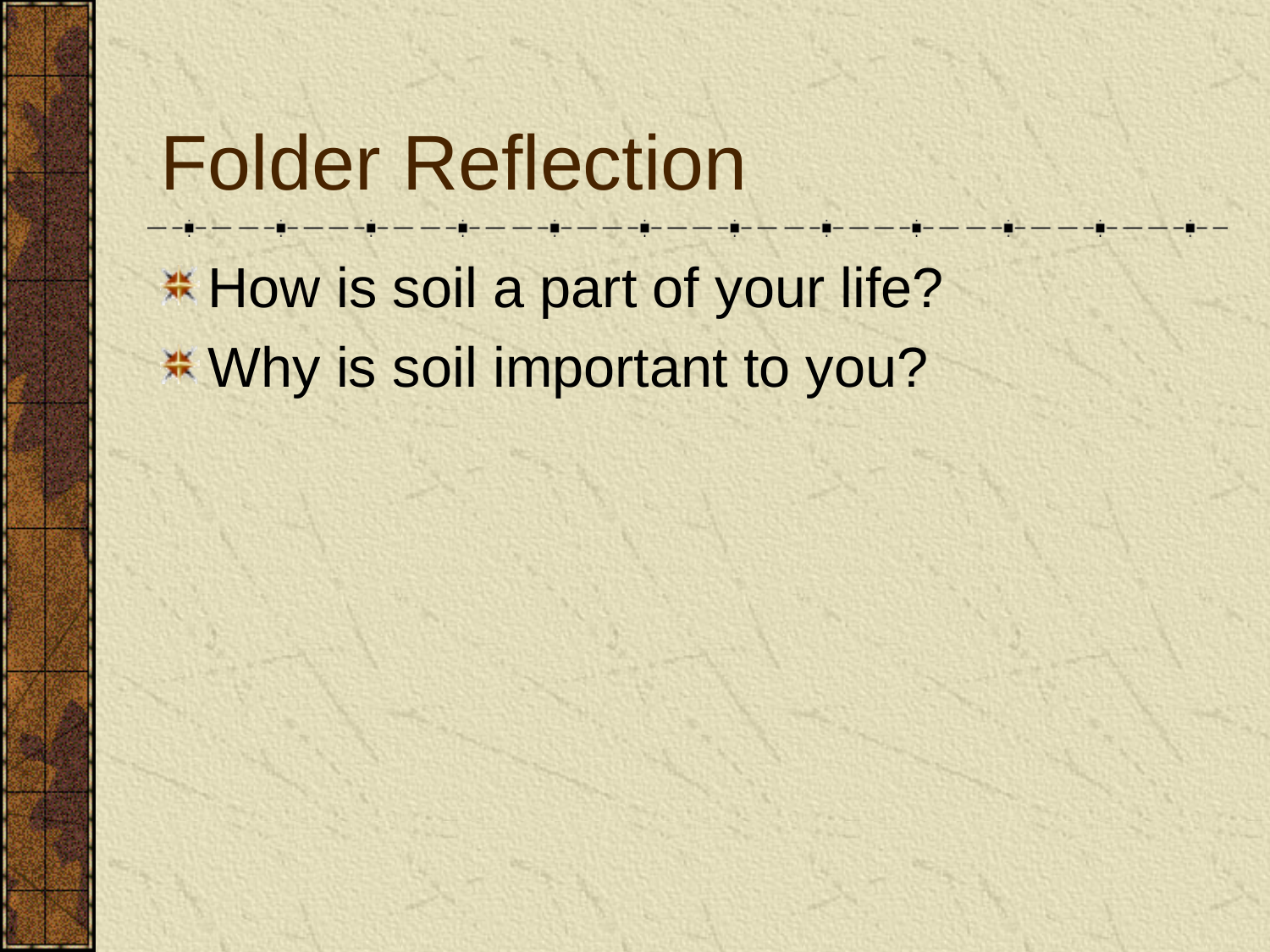

# Folder Reflection
How is soil a part of your life?
Why is soil important to you?